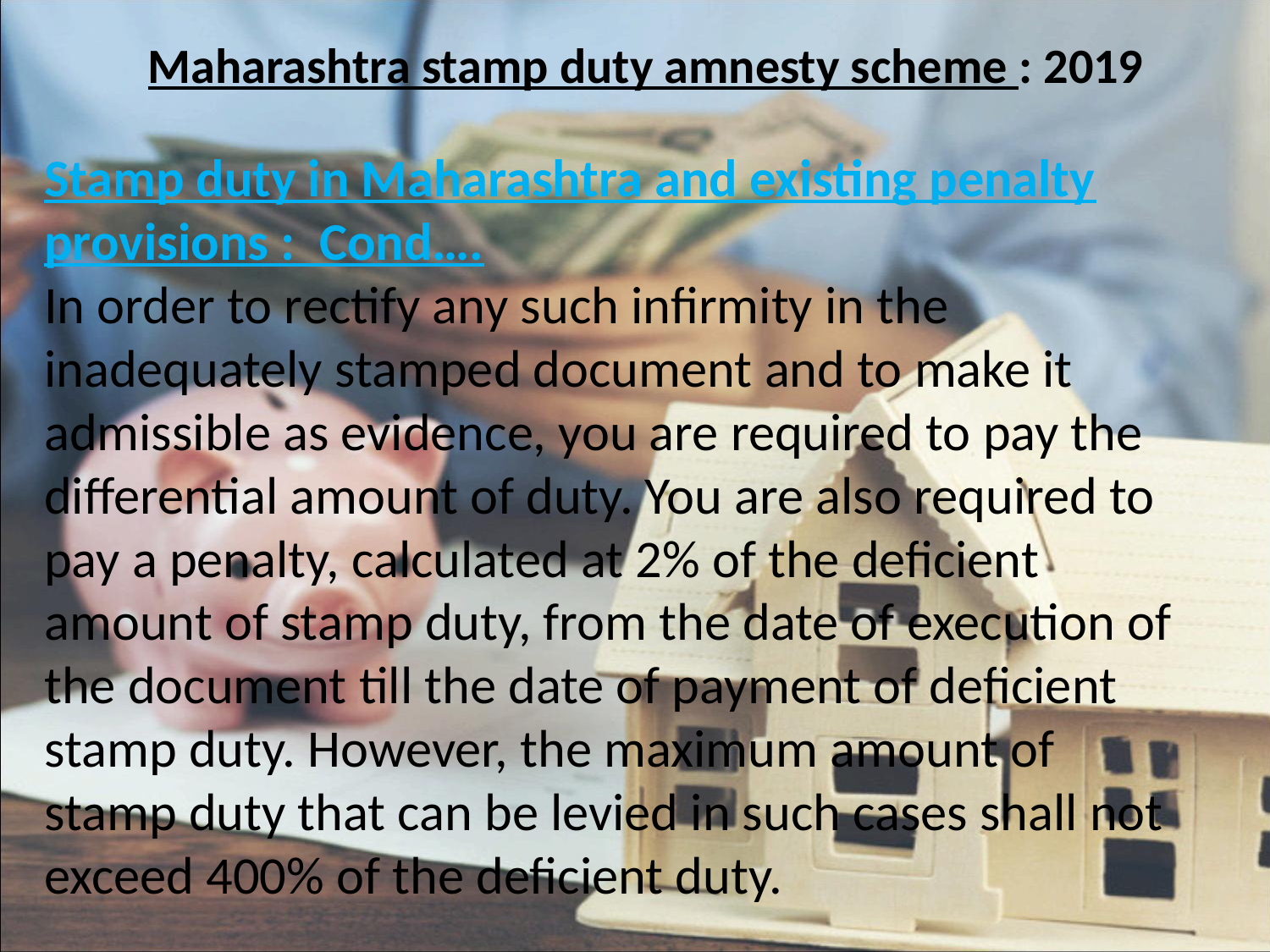

# Maharashtra stamp duty amnesty scheme : 2019
Stamp duty in Maharashtra and existing penalty provisions :  Cond….
In order to rectify any such infirmity in the inadequately stamped document and to make it admissible as evidence, you are required to pay the differential amount of duty. You are also required to pay a penalty, calculated at 2% of the deficient amount of stamp duty, from the date of execution of the document till the date of payment of deficient stamp duty. However, the maximum amount of stamp duty that can be levied in such cases shall not exceed 400% of the deficient duty.